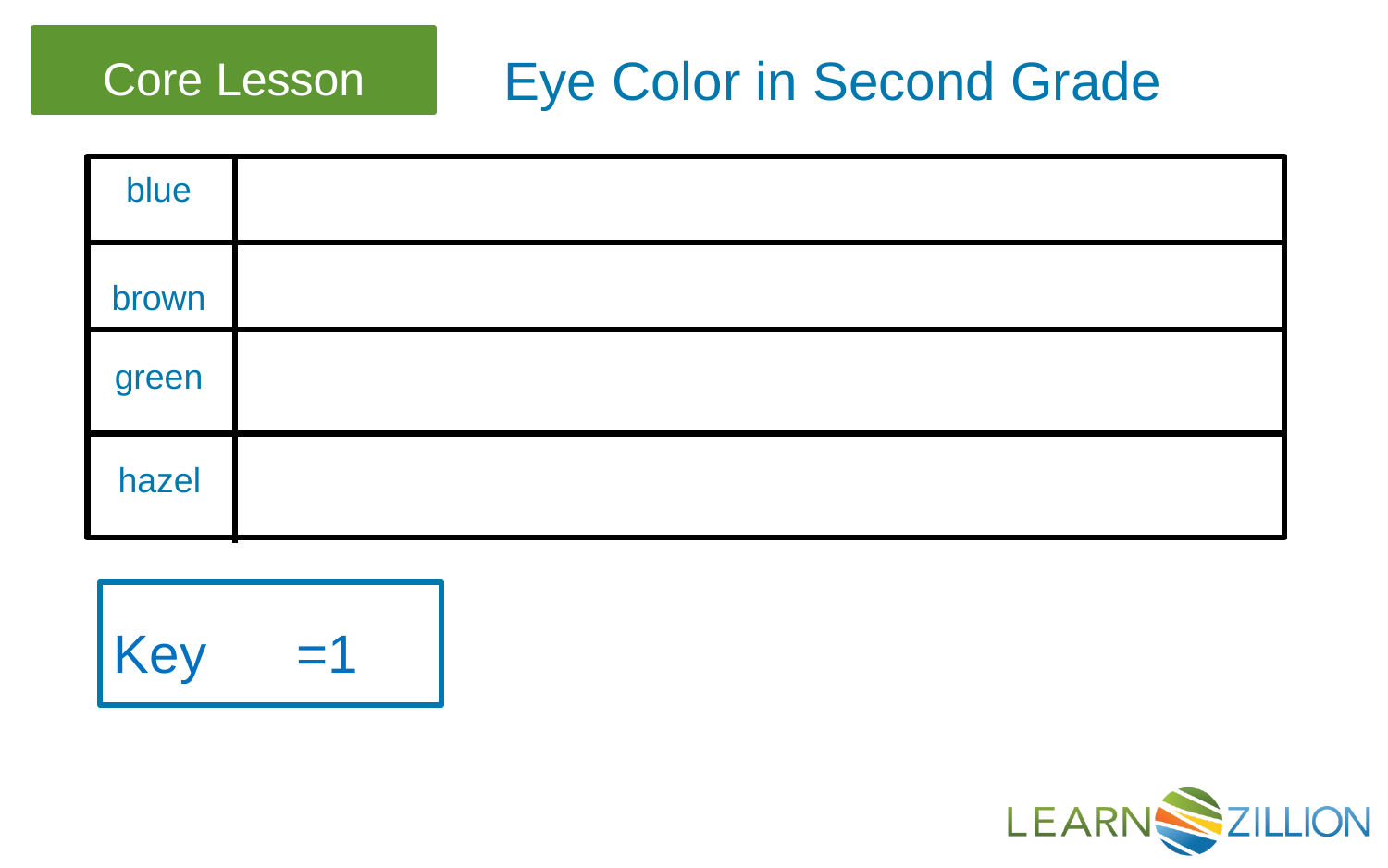

Eye Color in Second Grade

blue
brown
green
hazel

Key      =1